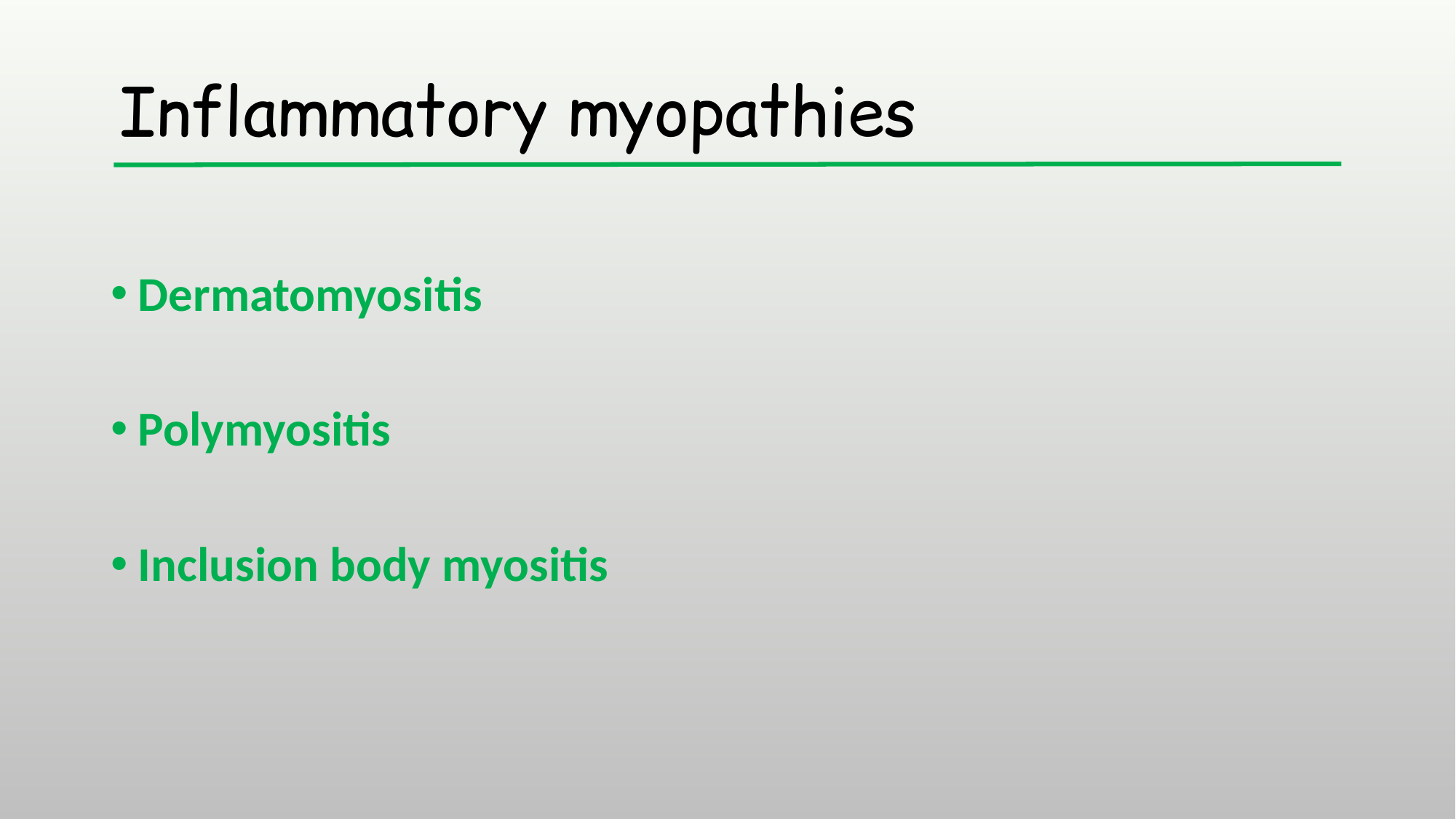

# Inflammatory myopathies
Dermatomyositis

Polymyositis

Inclusion body myositis